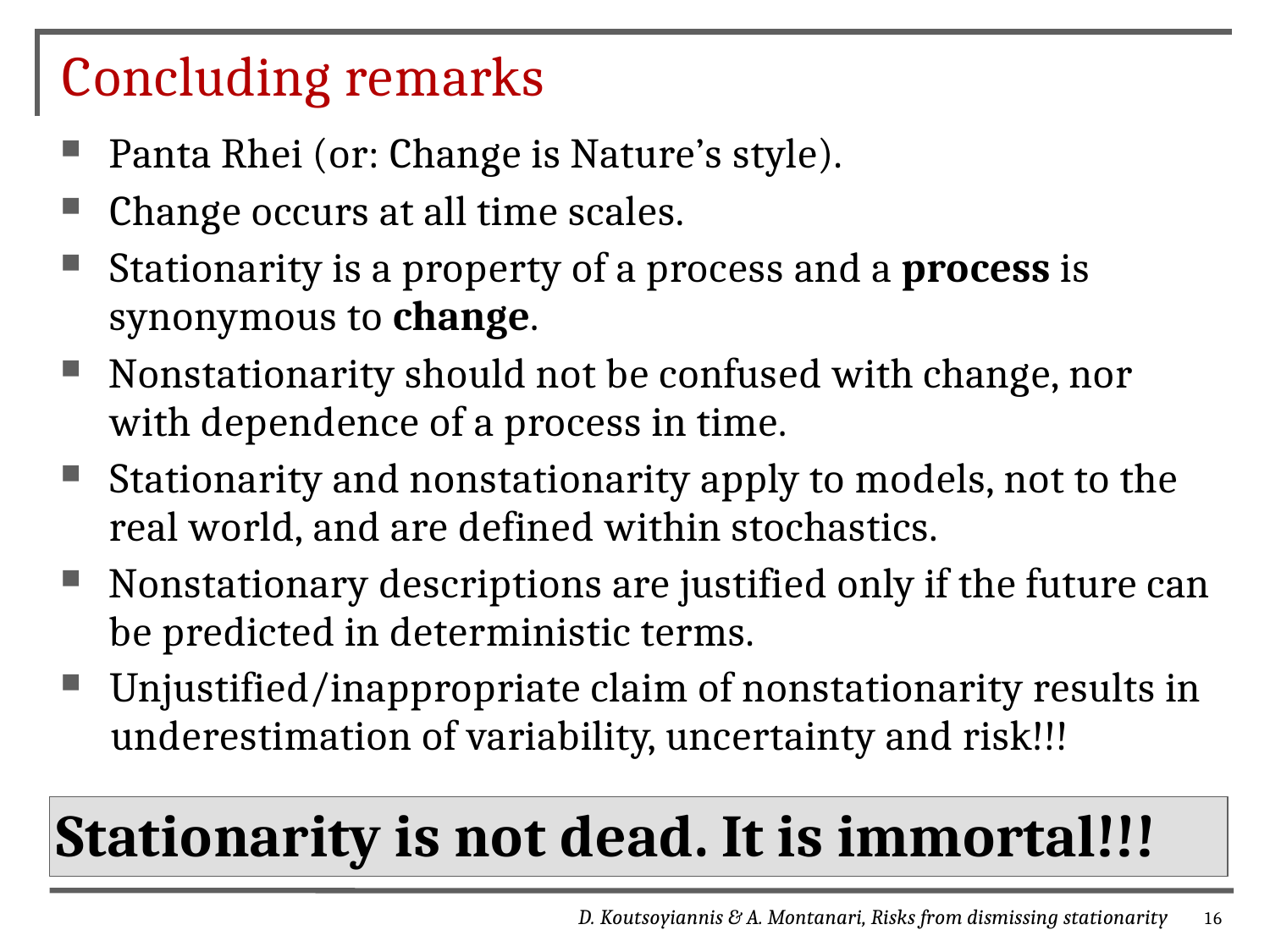

# Concluding remarks
Panta Rhei (or: Change is Nature’s style).
Change occurs at all time scales.
Stationarity is a property of a process and a process is synonymous to change.
Nonstationarity should not be confused with change, nor with dependence of a process in time.
Stationarity and nonstationarity apply to models, not to the real world, and are defined within stochastics.
Nonstationary descriptions are justified only if the future can be predicted in deterministic terms.
Unjustified/inappropriate claim of nonstationarity results in underestimation of variability, uncertainty and risk!!!

Stationarity is not dead. It is immortal!!!
16
D. Koutsoyiannis & A. Montanari, Risks from dismissing stationarity